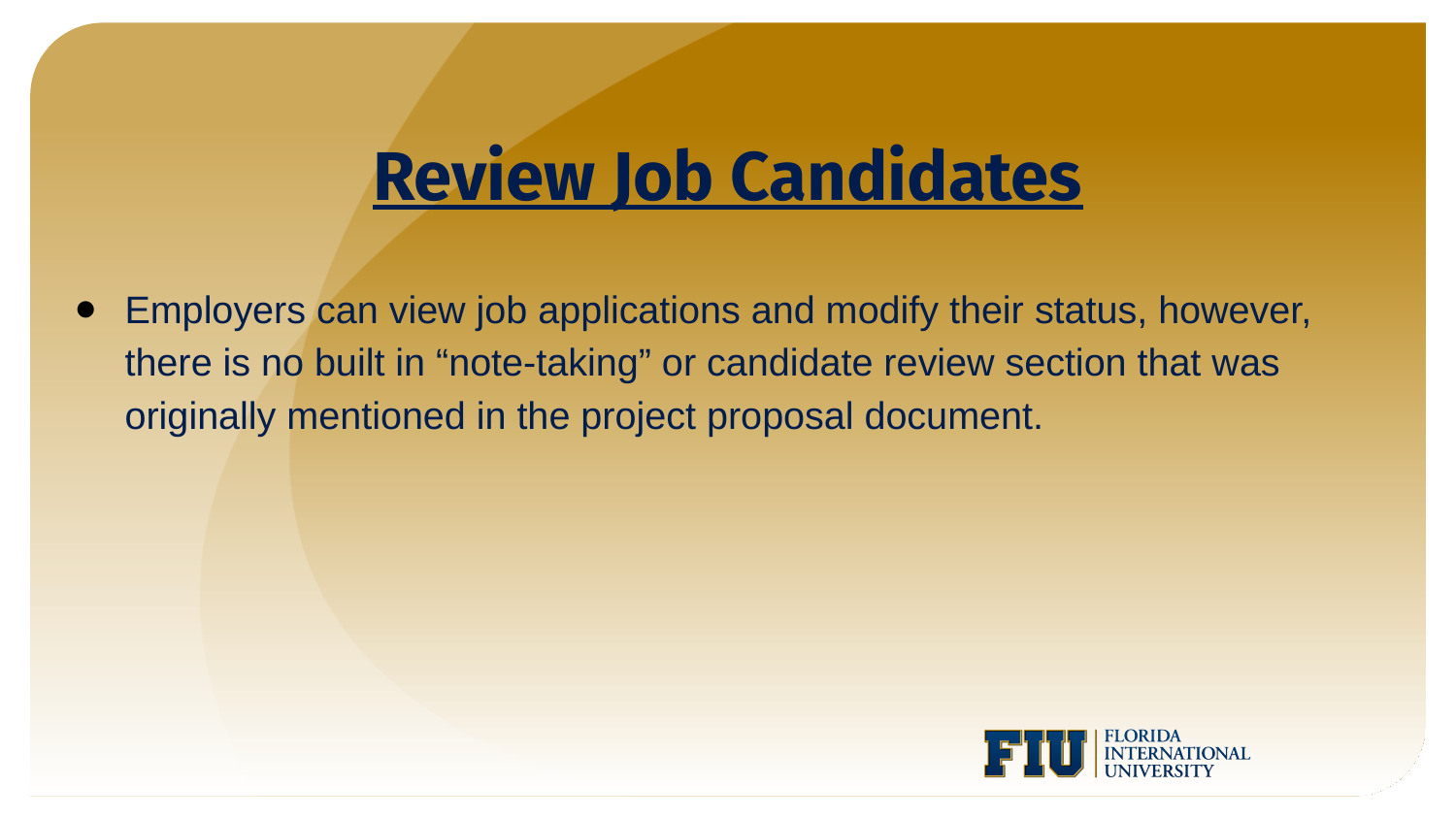

Review Job Candidates
Employers can view job applications and modify their status, however, there is no built in “note-taking” or candidate review section that was originally mentioned in the project proposal document.